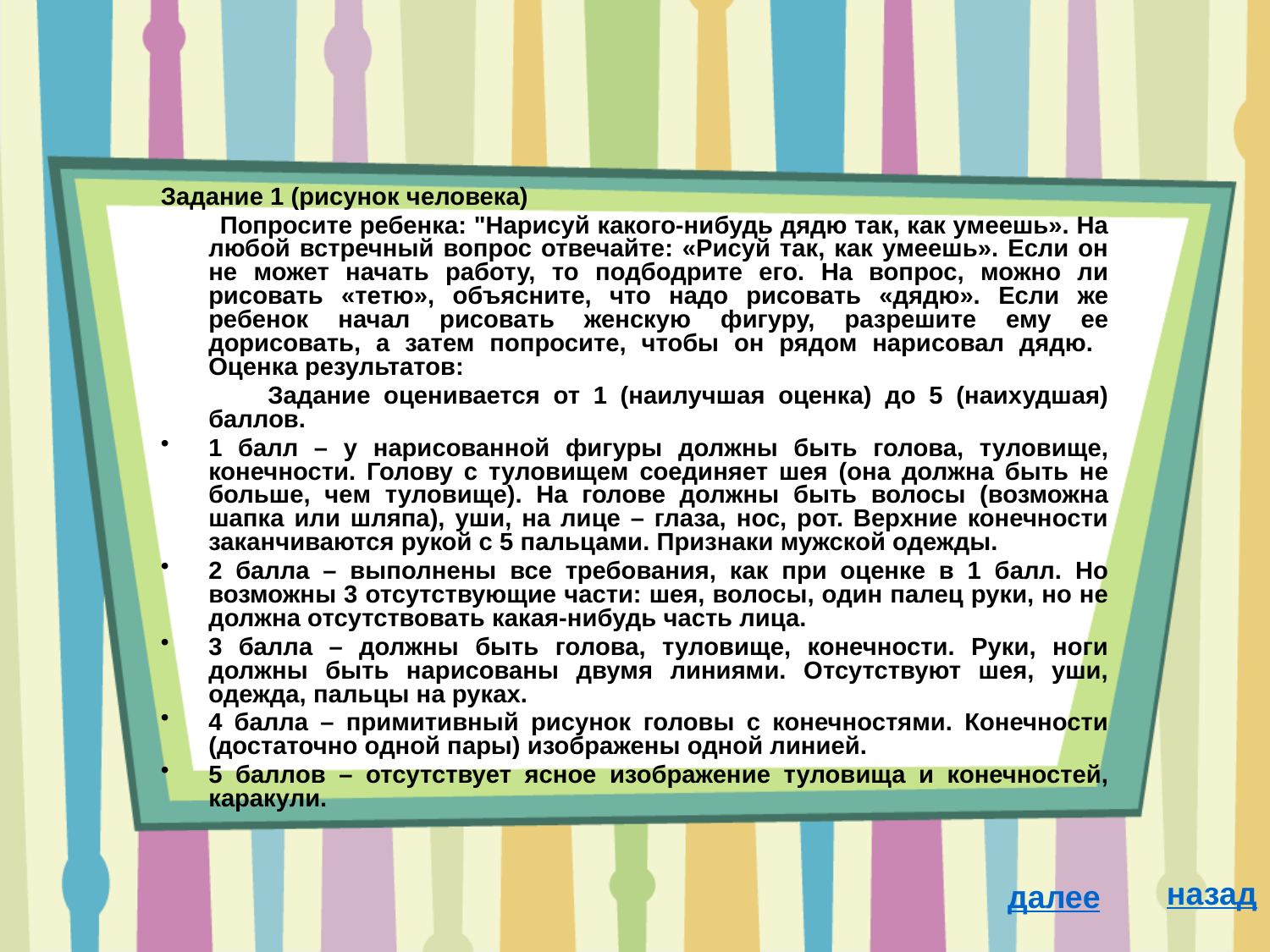

Задание 1 (рисунок человека)
        Попросите ребенка: "Нарисуй какого-нибудь дядю так, как умеешь». На любой встречный вопрос отвечайте: «Рисуй так, как умеешь». Если он не может начать работу, то подбодрите его. На вопрос, можно ли рисовать «тетю», объясните, что надо рисовать «дядю». Если же ребенок начал рисовать женскую фигуру, разрешите ему ее дорисовать, а затем попросите, чтобы он рядом нарисовал дядю.
Оценка результатов:
        Задание оценивается от 1 (наилучшая оценка) до 5 (наихудшая) баллов.
1 балл – у нарисованной фигуры должны быть голова, туловище, конечности. Голову с туловищем соединяет шея (она должна быть не больше, чем туловище). На голове должны быть волосы (возможна шапка или шляпа), уши, на лице – глаза, нос, рот. Верхние конечности заканчиваются рукой с 5 пальцами. Признаки мужской одежды.
2 балла – выполнены все требования, как при оценке в 1 балл. Но возможны 3 отсутствующие части: шея, волосы, один палец руки, но не должна отсутствовать какая-нибудь часть лица.
3 балла – должны быть голова, туловище, конечности. Руки, ноги должны быть нарисованы двумя линиями. Отсутствуют шея, уши, одежда, пальцы на руках.
4 балла – примитивный рисунок головы с конечностями. Конечности (достаточно одной пары) изображены одной линией.
5 баллов – отсутствует ясное изображение туловища и конечностей, каракули.

назад
далее